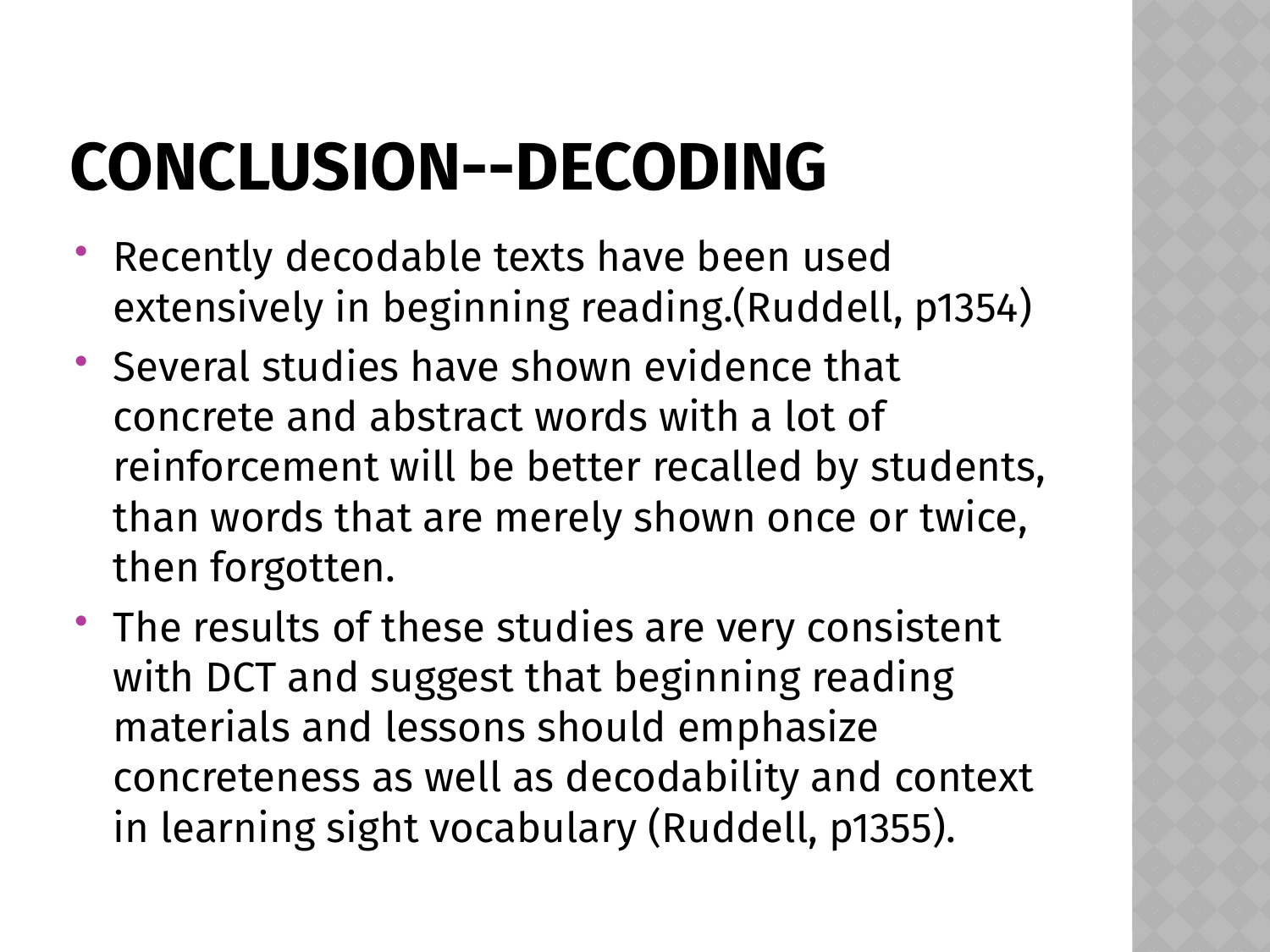

# Conclusion--decoding
Recently decodable texts have been used extensively in beginning reading.(Ruddell, p1354)
Several studies have shown evidence that concrete and abstract words with a lot of reinforcement will be better recalled by students, than words that are merely shown once or twice, then forgotten.
The results of these studies are very consistent with DCT and suggest that beginning reading materials and lessons should emphasize concreteness as well as decodability and context in learning sight vocabulary (Ruddell, p1355).